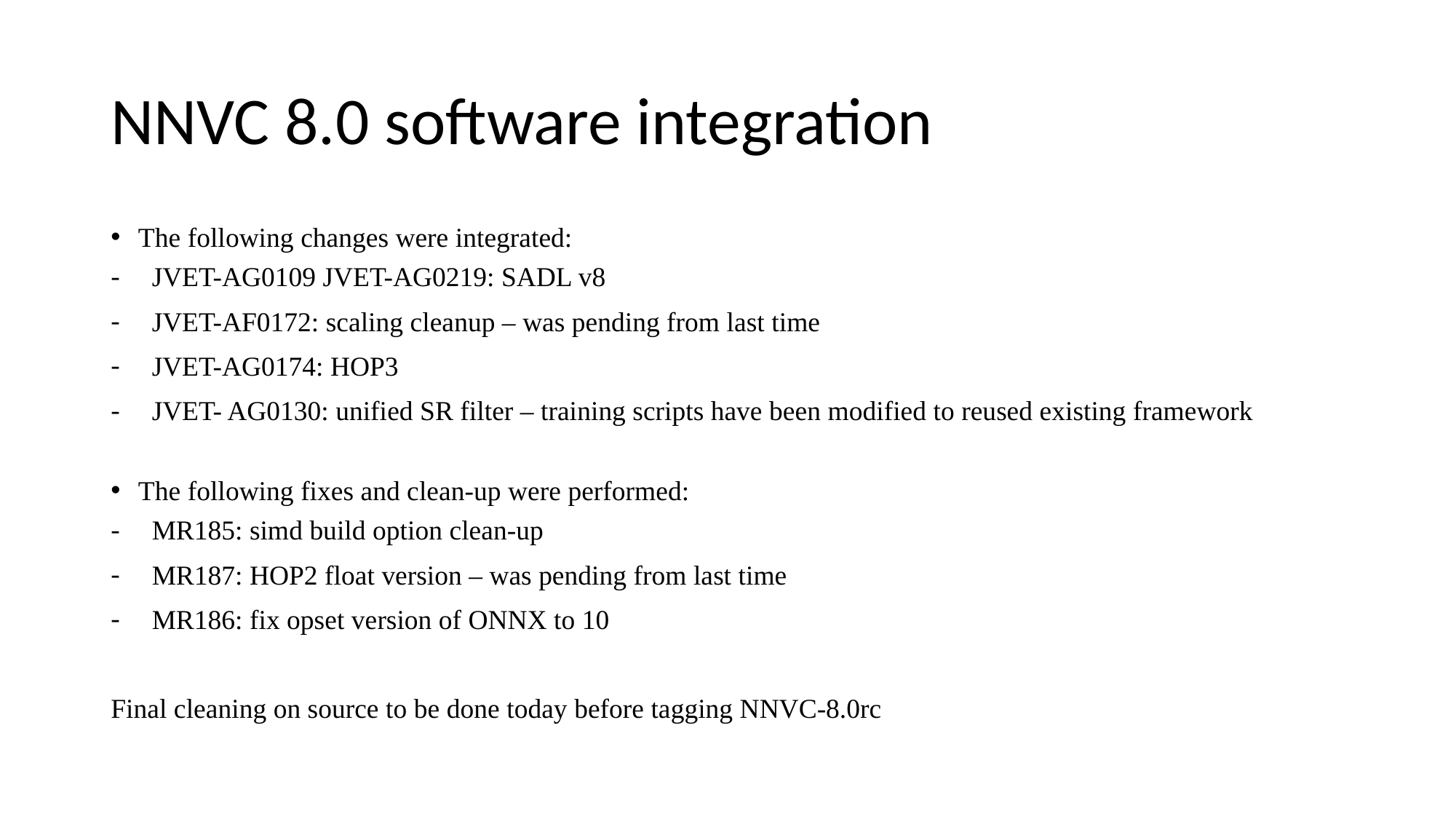

# NNVC 8.0 software integration
The following changes were integrated:
JVET-AG0109 JVET-AG0219: SADL v8
JVET-AF0172: scaling cleanup – was pending from last time
JVET-AG0174: HOP3
JVET- AG0130: unified SR filter – training scripts have been modified to reused existing framework

The following fixes and clean-up were performed:
MR185: simd build option clean-up
MR187: HOP2 float version – was pending from last time
MR186: fix opset version of ONNX to 10

Final cleaning on source to be done today before tagging NNVC-8.0rc